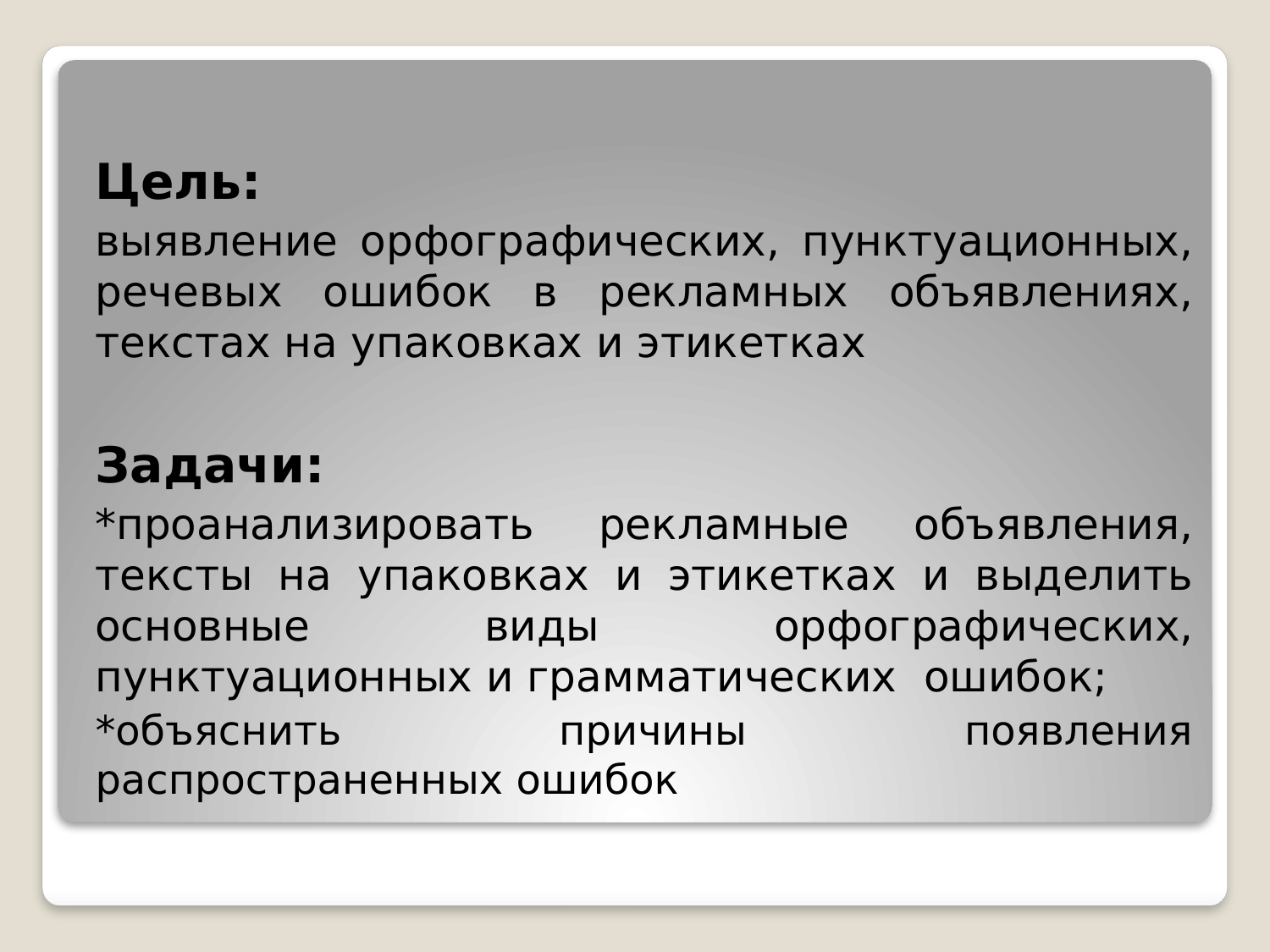

Цель:
выявление орфографических, пунктуационных, речевых ошибок в рекламных объявлениях, текстах на упаковках и этикетках

Задачи:
*проанализировать рекламные объявления, тексты на упаковках и этикетках и выделить основные виды орфографических, пунктуационных и грамматических  ошибок;
*объяснить причины появления распространенных ошибок

#